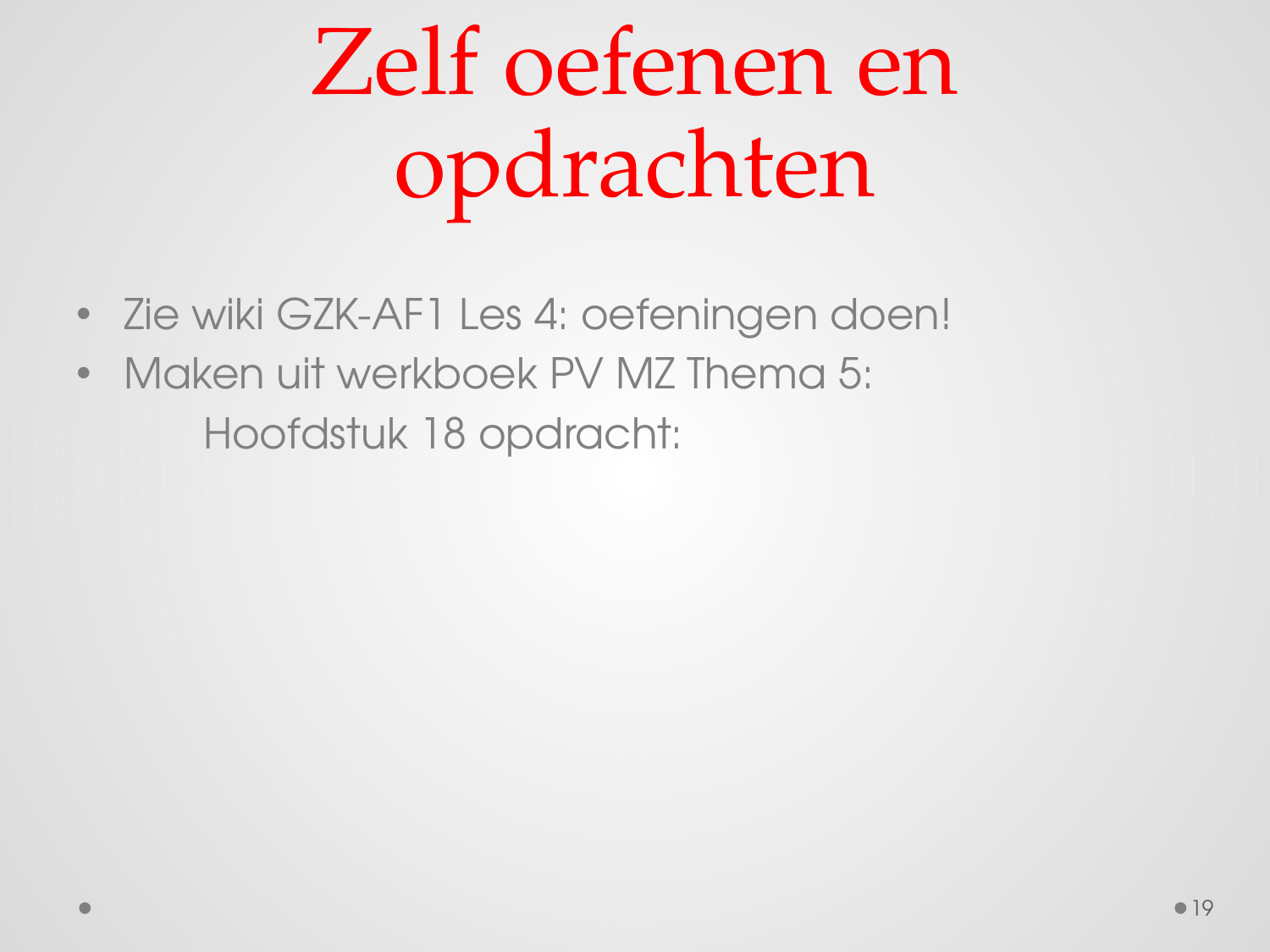

# Zelf oefenen en opdrachten

Zie wiki GZK-AF1 Les 4: oefeningen doen!
Maken uit werkboek PV MZ Thema 5:
	Hoofdstuk 18 opdracht:
19